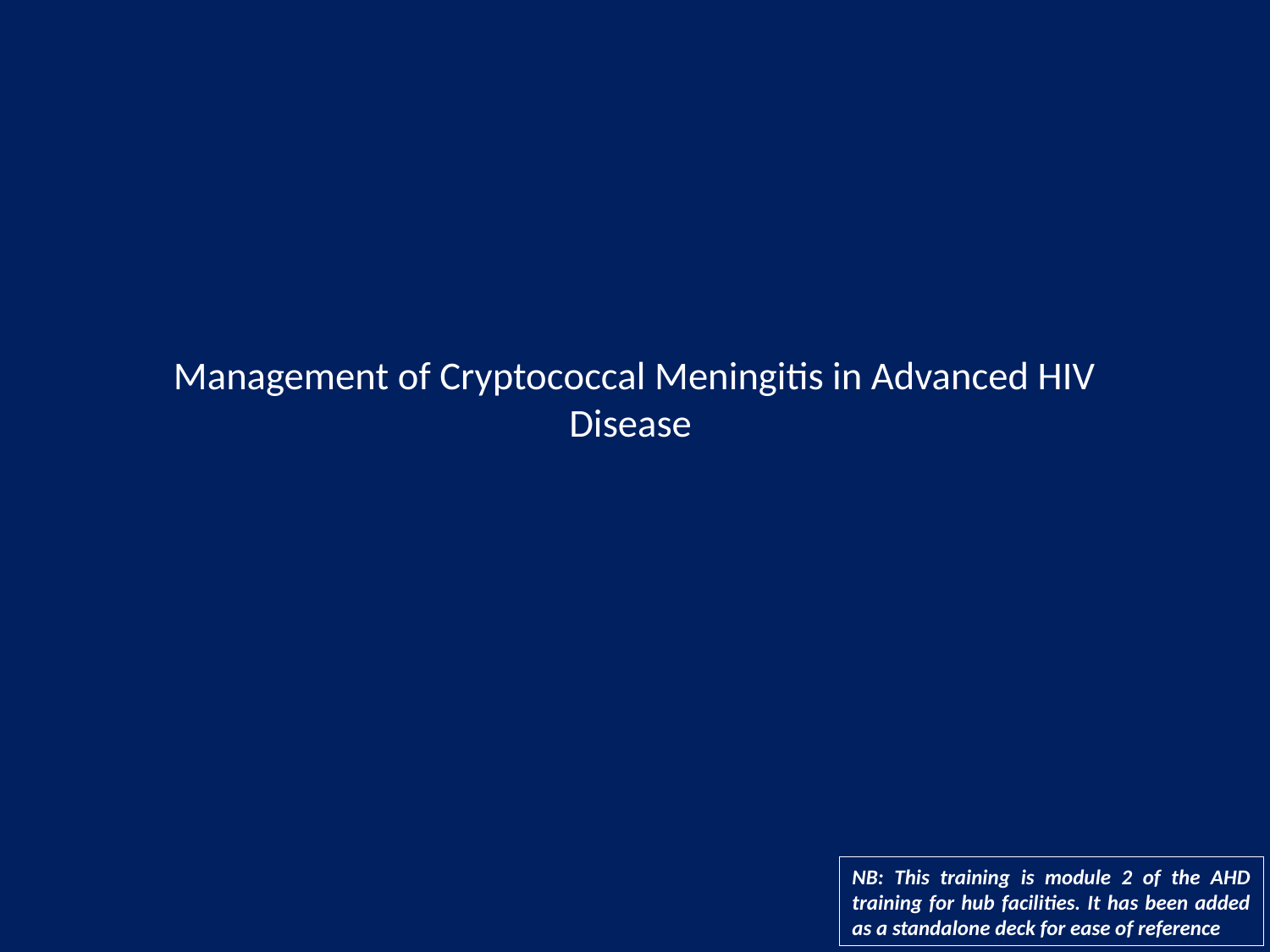

# Management of Cryptococcal Meningitis in Advanced HIV Disease
NB: This training is module 2 of the AHD training for hub facilities. It has been added as a standalone deck for ease of reference